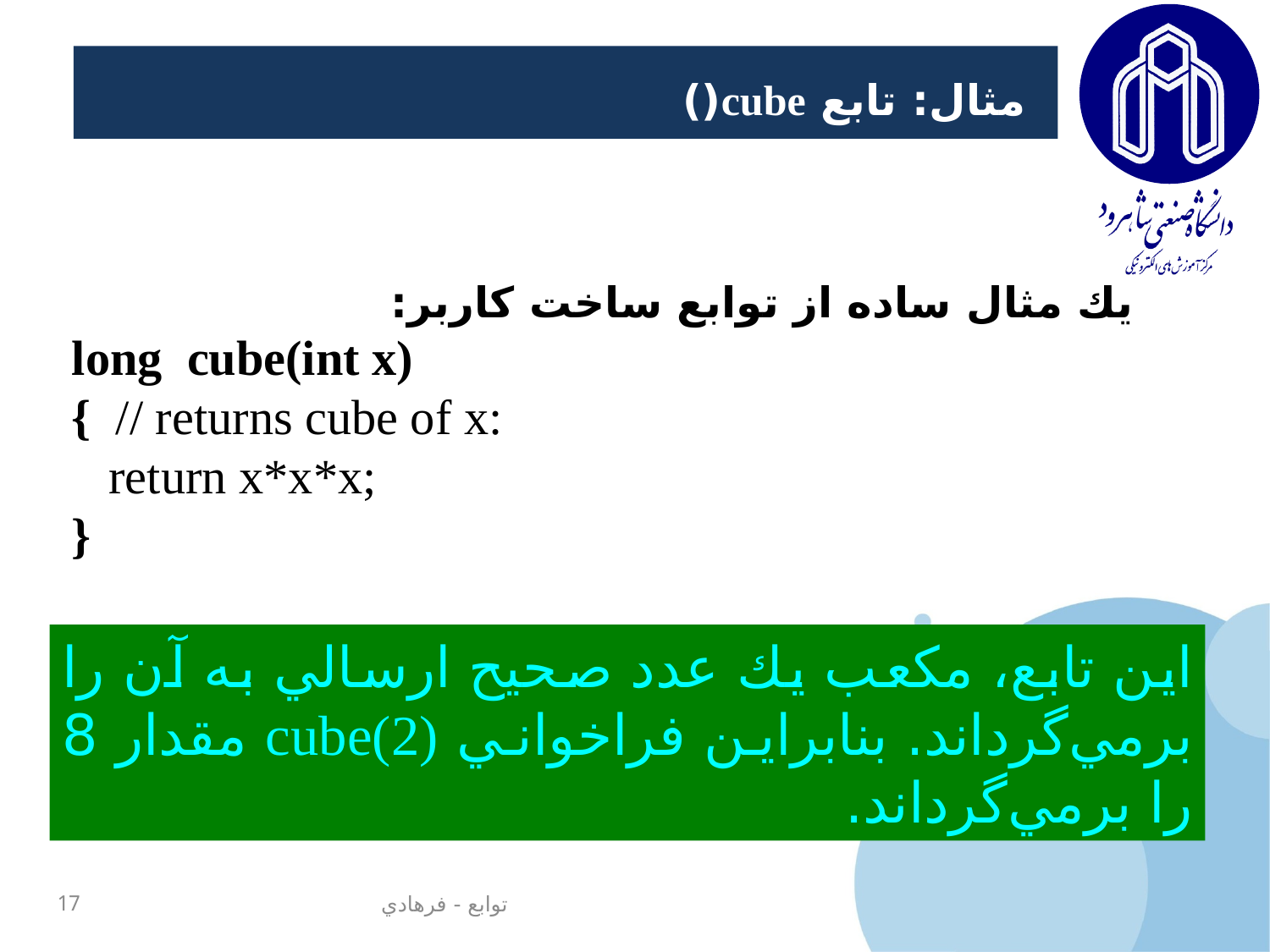

# مثال: تابع cube()
يك مثال ساده از توابع ساخت كاربر:
long  cube(int x)
{  // returns cube of x:
   return x*x*x;
}

اين تابع، مكعب يك عدد صحيح ارسالي به آن را برمي‌گرداند. بنابراين فراخواني cube(2) مقدار 8 را برمي‌گرداند.
17
توابع - فرهادي